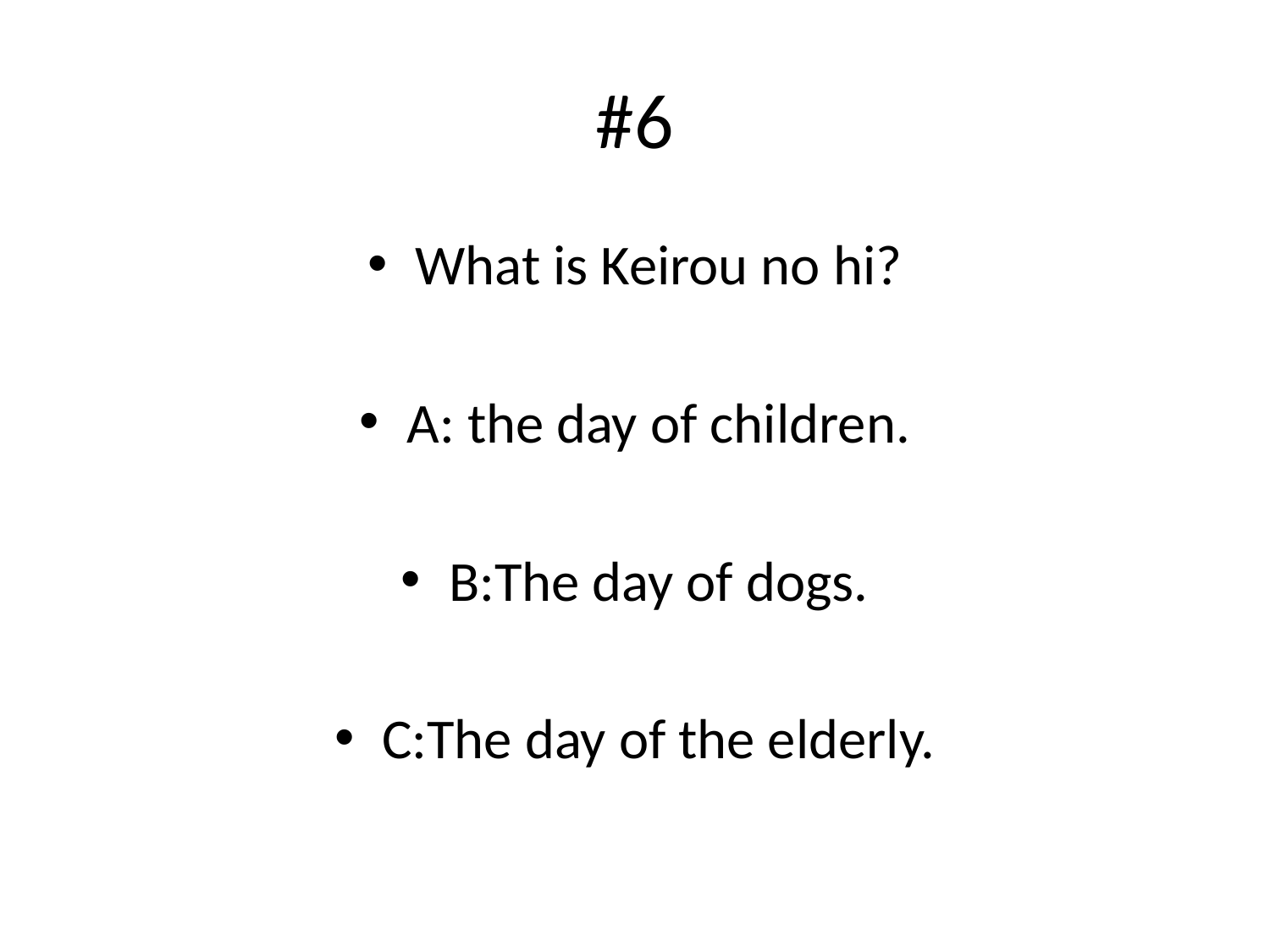

# #6
What is Keirou no hi?

A: the day of children.

B:The day of dogs.

C:The day of the elderly.